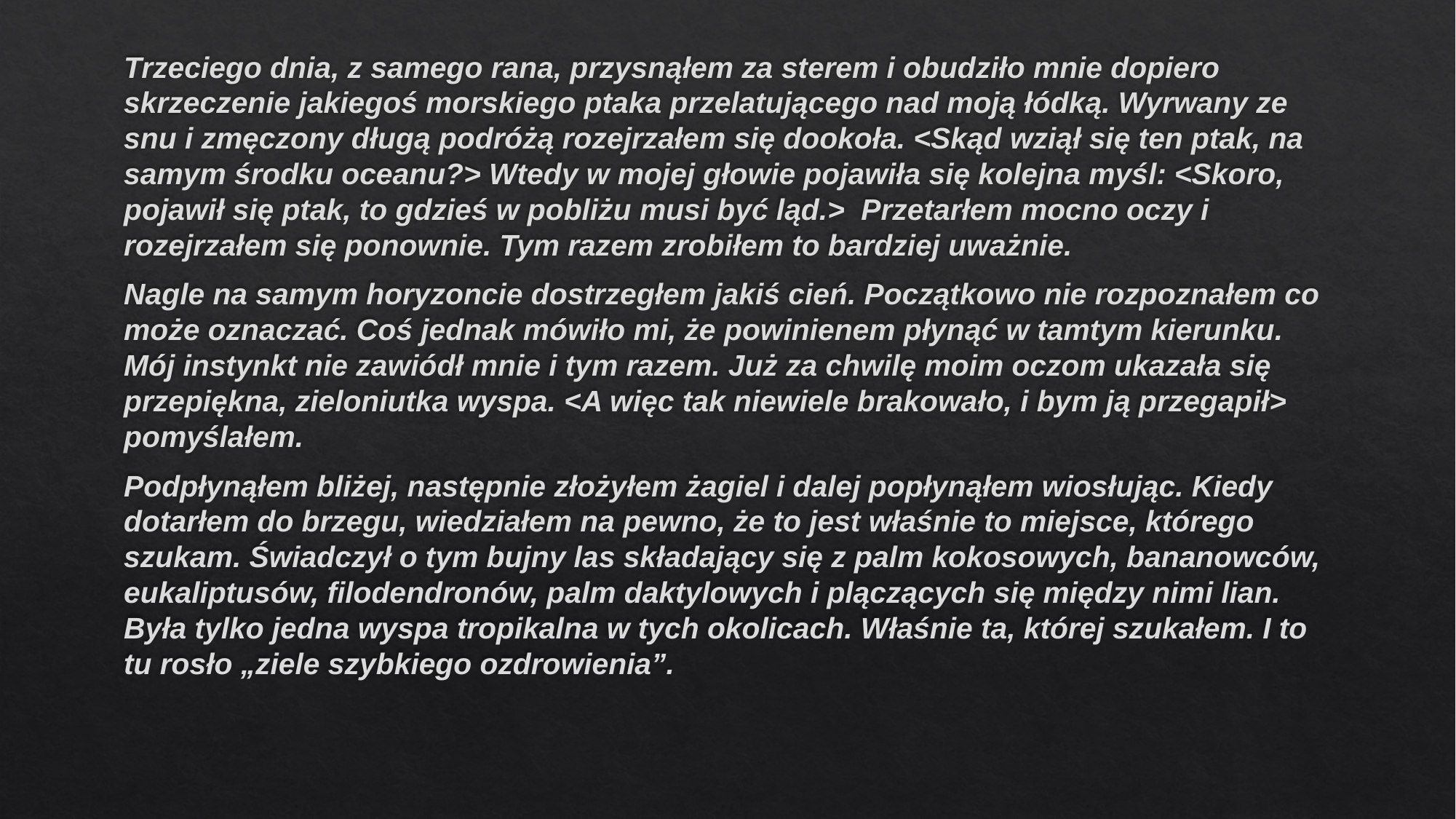

Trzeciego dnia, z samego rana, przysnąłem za sterem i obudziło mnie dopiero skrzeczenie jakiegoś morskiego ptaka przelatującego nad moją łódką. Wyrwany ze snu i zmęczony długą podróżą rozejrzałem się dookoła. <Skąd wziął się ten ptak, na samym środku oceanu?> Wtedy w mojej głowie pojawiła się kolejna myśl: <Skoro, pojawił się ptak, to gdzieś w pobliżu musi być ląd.>  Przetarłem mocno oczy i rozejrzałem się ponownie. Tym razem zrobiłem to bardziej uważnie.
Nagle na samym horyzoncie dostrzegłem jakiś cień. Początkowo nie rozpoznałem co może oznaczać. Coś jednak mówiło mi, że powinienem płynąć w tamtym kierunku. Mój instynkt nie zawiódł mnie i tym razem. Już za chwilę moim oczom ukazała się przepiękna, zieloniutka wyspa. <A więc tak niewiele brakowało, i bym ją przegapił> pomyślałem.
Podpłynąłem bliżej, następnie złożyłem żagiel i dalej popłynąłem wiosłując. Kiedy dotarłem do brzegu, wiedziałem na pewno, że to jest właśnie to miejsce, którego szukam. Świadczył o tym bujny las składający się z palm kokosowych, bananowców, eukaliptusów, filodendronów, palm daktylowych i plączących się między nimi lian. Była tylko jedna wyspa tropikalna w tych okolicach. Właśnie ta, której szukałem. I to tu rosło „ziele szybkiego ozdrowienia”.

#